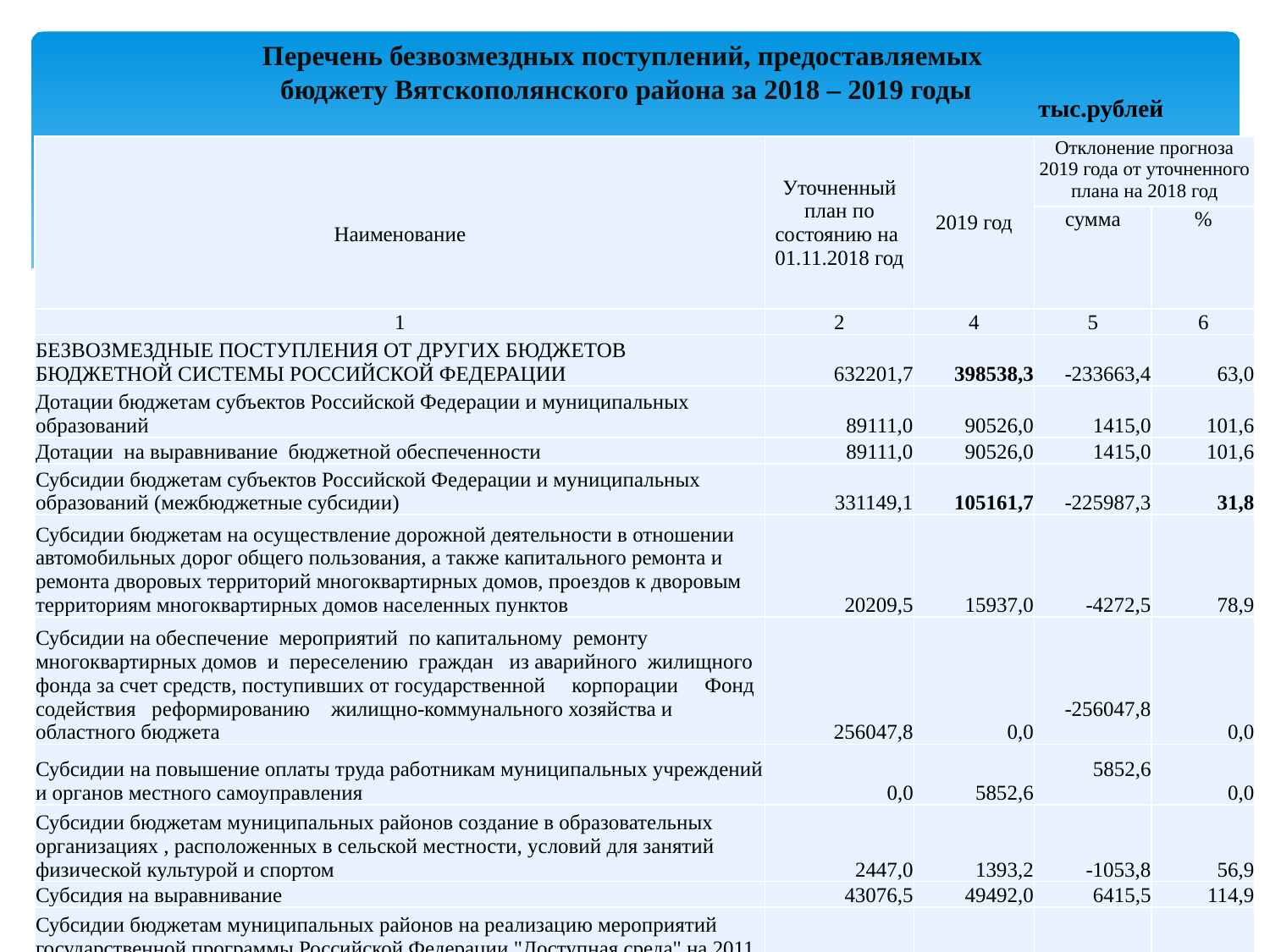

# Перечень безвозмездных поступлений, предоставляемых бюджету Вятскополянского района за 2018 – 2019 годы
тыс.рублей
| Наименование | Уточненный план по состоянию на 01.11.2018 год | 2019 год | Отклонение прогноза 2019 года от уточненного плана на 2018 год |  |
| --- | --- | --- | --- | --- |
|  |  |  | сумма | % |
| 1 | 2 | 4 | 5 | 6 |
| БЕЗВОЗМЕЗДНЫЕ ПОСТУПЛЕНИЯ ОТ ДРУГИХ БЮДЖЕТОВ БЮДЖЕТНОЙ СИСТЕМЫ РОССИЙСКОЙ ФЕДЕРАЦИИ | 632201,7 | 398538,3 | -233663,4 | 63,0 |
| Дотации бюджетам субъектов Российской Федерации и муниципальных образований | 89111,0 | 90526,0 | 1415,0 | 101,6 |
| Дотации на выравнивание бюджетной обеспеченности | 89111,0 | 90526,0 | 1415,0 | 101,6 |
| Субсидии бюджетам субъектов Российской Федерации и муниципальных образований (межбюджетные субсидии) | 331149,1 | 105161,7 | -225987,3 | 31,8 |
| Субсидии бюджетам на осуществление дорожной деятельности в отношении автомобильных дорог общего пользования, а также капитального ремонта и ремонта дворовых территорий многоквартирных домов, проездов к дворовым территориям многоквартирных домов населенных пунктов | 20209,5 | 15937,0 | -4272,5 | 78,9 |
| Субсидии на обеспечение мероприятий по капитальному ремонту многоквартирных домов и переселению граждан из аварийного жилищного фонда за счет средств, поступивших от государственной корпорации Фонд содействия реформированию жилищно-коммунального хозяйства и областного бюджета | 256047,8 | 0,0 | -256047,8 | 0,0 |
| Субсидии на повышение оплаты труда работникам муниципальных учреждений и органов местного самоуправления | 0,0 | 5852,6 | 5852,6 | 0,0 |
| Субсидии бюджетам муниципальных районов создание в образовательных организациях , расположенных в сельской местности, условий для занятий физической культурой и спортом | 2447,0 | 1393,2 | -1053,8 | 56,9 |
| Субсидия на выравнивание | 43076,5 | 49492,0 | 6415,5 | 114,9 |
| Субсидии бюджетам муниципальных районов на реализацию мероприятий государственной программы Российской Федерации "Доступная среда" на 2011 - 2020 годы | 1255,8 | 0,0 | -1255,8 | 0,0 |
16